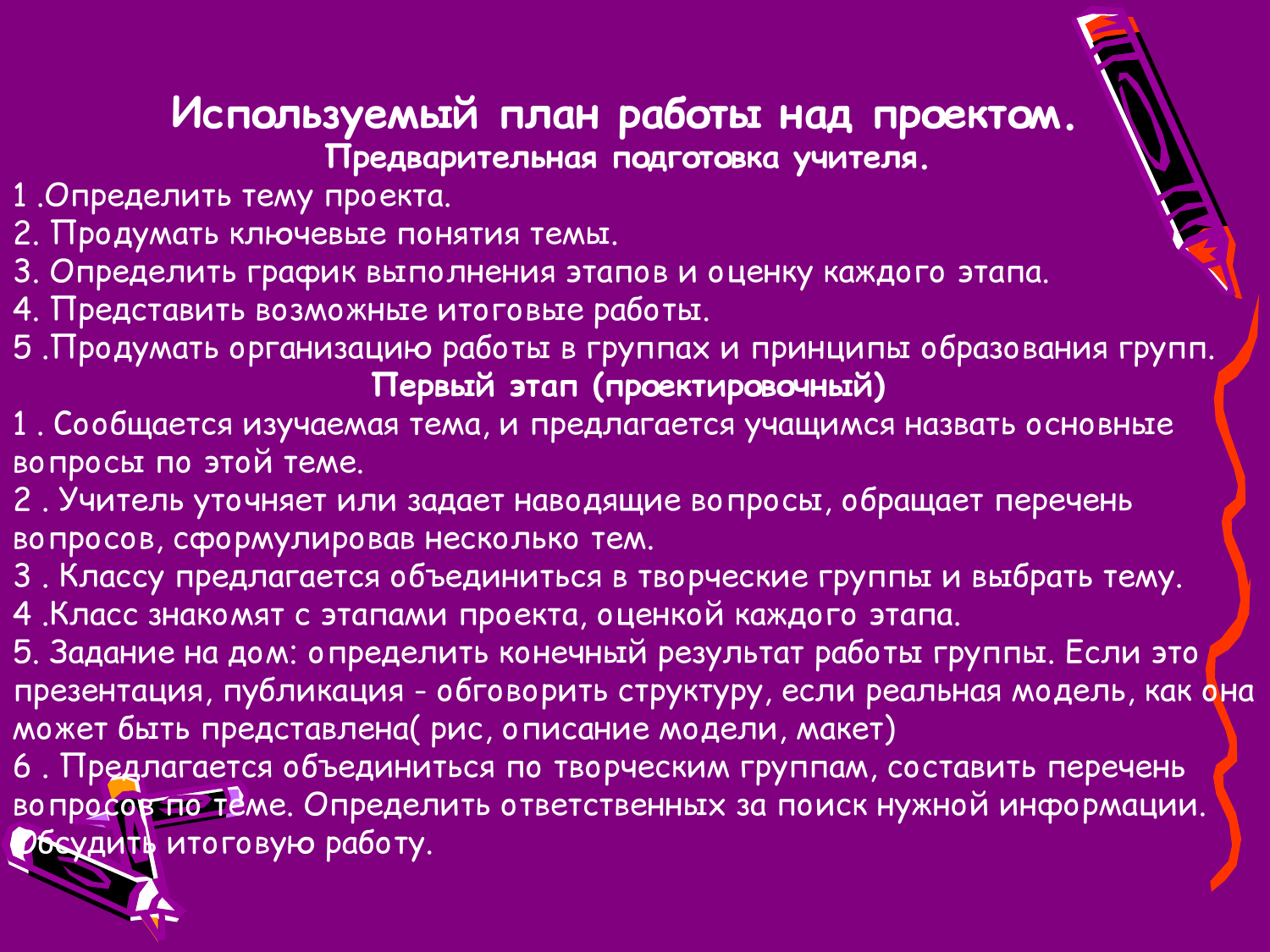

Используемый план работы над проектом.
Предварительная подготовка учителя.
1 .Определить тему проекта.
2. Продумать ключевые понятия темы.
3. Определить график выполнения этапов и оценку каждого этапа.
4. Представить возможные итоговые работы.
5 .Продумать организацию работы в группах и принципы образования групп.
Первый этап (проектировочный)
1 . Сообщается изучаемая тема, и предлагается учащимся назвать основные вопросы по этой теме.
2 . Учитель уточняет или задает наводящие вопросы, обращает перечень вопросов, сформулировав несколько тем.
3 . Классу предлагается объединиться в творческие группы и выбрать тему.
4 .Класс знакомят с этапами проекта, оценкой каждого этапа.
5. Задание на дом: определить конечный результат работы группы. Если это презентация, публикация - обговорить структуру, если реальная модель, как она может быть представлена( рис, описание модели, макет)
6 . Предлагается объединиться по творческим группам, составить перечень вопросов по теме. Определить ответственных за поиск нужной информации. Обсудить итоговую работу.